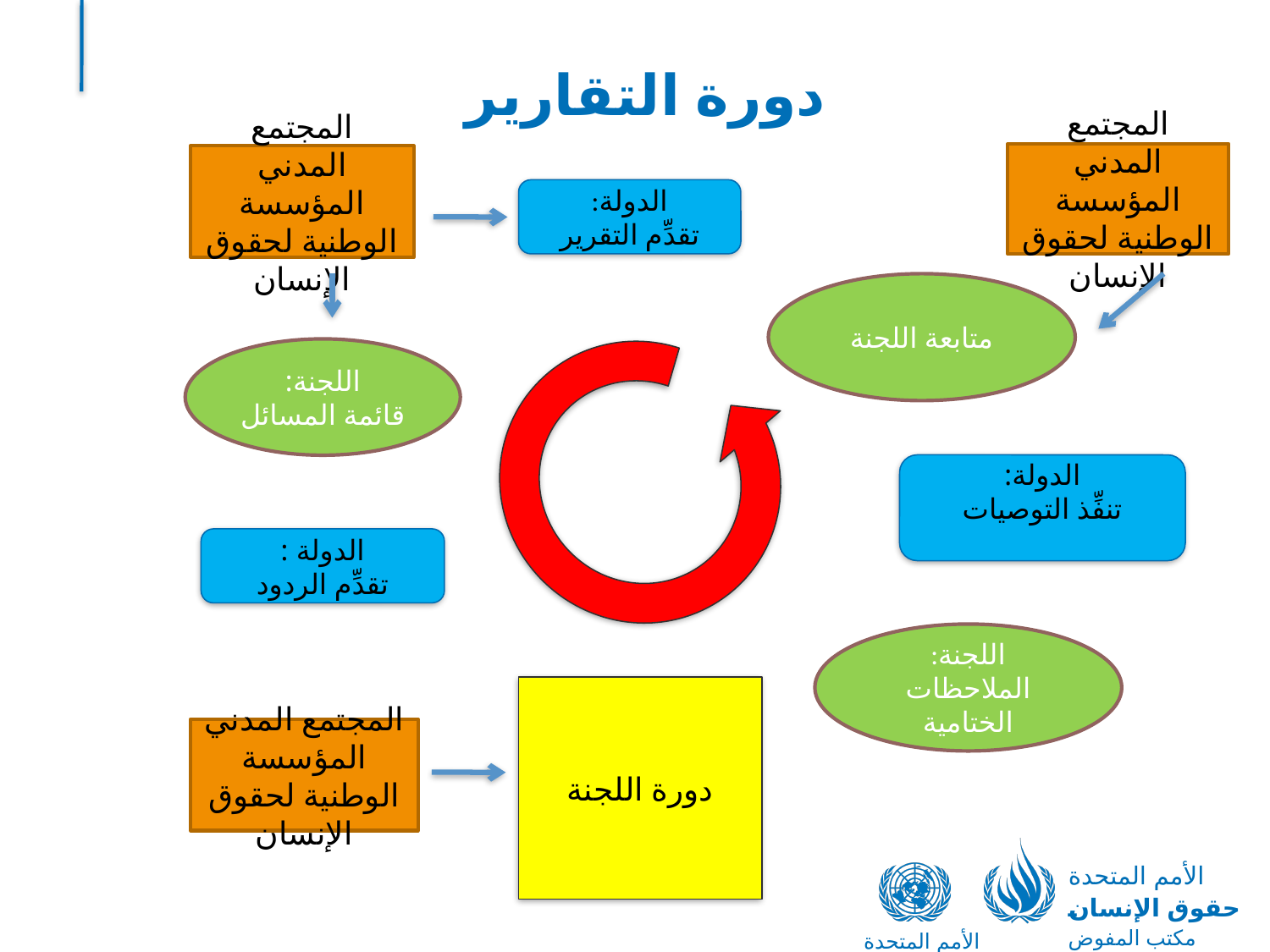

# دورة التقارير
المجتمع المدني
المؤسسة الوطنية لحقوق الإنسان
المجتمع المدني
المؤسسة الوطنية لحقوق الإنسان
:الدولة
تقدِّم التقرير
متابعة اللجنة

اللجنة:
قائمة المسائل
الدولة:
 تنفِّذ التوصيات

الدولة :
تقدِّم الردود
:اللجنة
الملاحظات الختامية
دورة اللجنة
المجتمع المدني
المؤسسة الوطنية لحقوق الإنسان
الأمم المتحدة
حقوق الإنسان
مكتب المفوض السامي
الأمم المتحدة